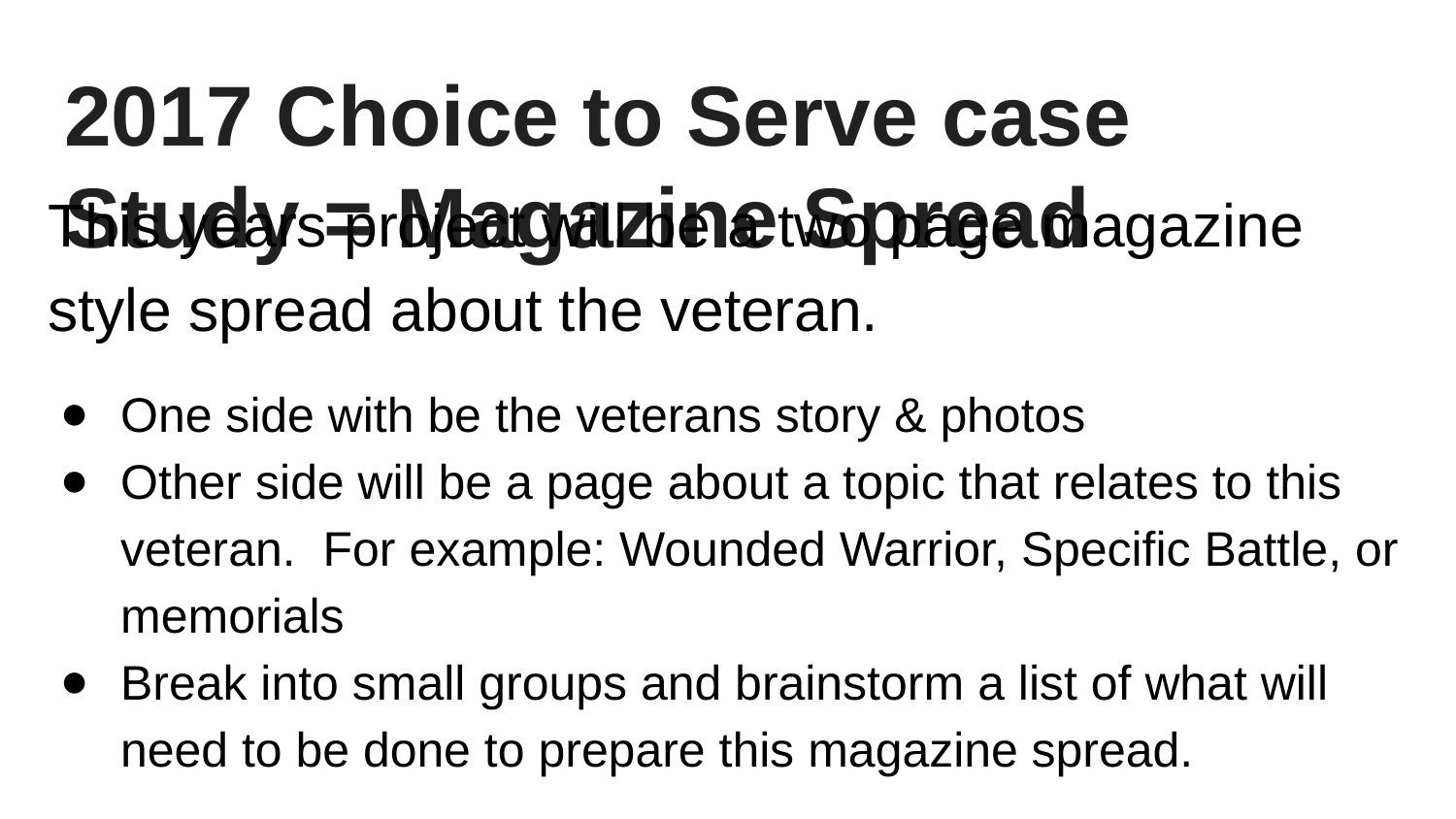

# 2017 Choice to Serve case Study = Magazine Spread
This years project will be a two page magazine style spread about the veteran.
One side with be the veterans story & photos
Other side will be a page about a topic that relates to this veteran.  For example: Wounded Warrior, Specific Battle, or memorials
Break into small groups and brainstorm a list of what will need to be done to prepare this magazine spread.